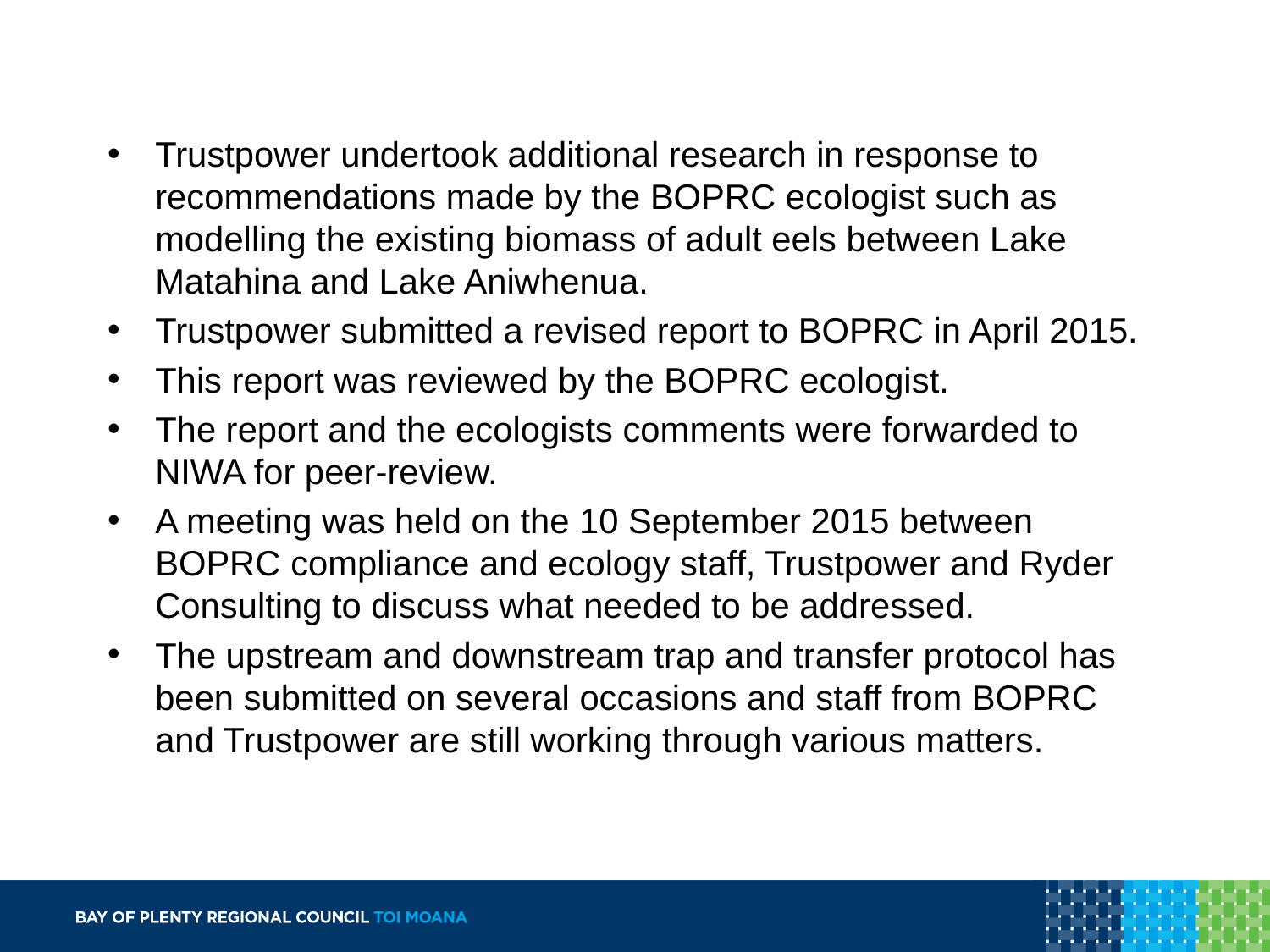

Trustpower undertook additional research in response to recommendations made by the BOPRC ecologist such as modelling the existing biomass of adult eels between Lake Matahina and Lake Aniwhenua.
Trustpower submitted a revised report to BOPRC in April 2015.
This report was reviewed by the BOPRC ecologist.
The report and the ecologists comments were forwarded to NIWA for peer-review.
A meeting was held on the 10 September 2015 between BOPRC compliance and ecology staff, Trustpower and Ryder Consulting to discuss what needed to be addressed.
The upstream and downstream trap and transfer protocol has been submitted on several occasions and staff from BOPRC and Trustpower are still working through various matters.